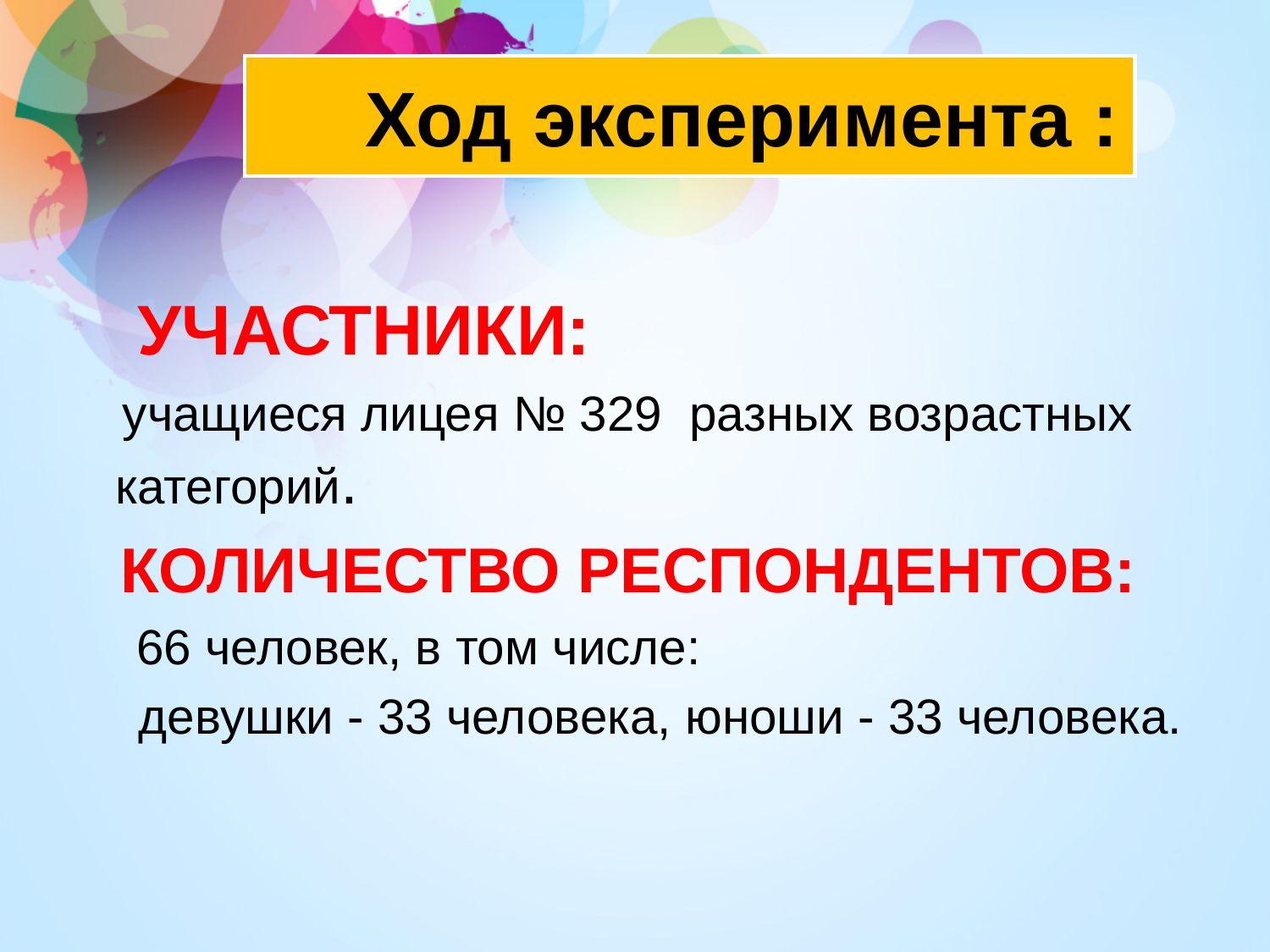

# Ход эксперимента :

    Участники:
    учащиеся лицея № 329  разных возрастных           категорий.
   Количество респондентов:
     66 человек, в том числе:
      девушки - 33 человека, юноши - 33 человека.